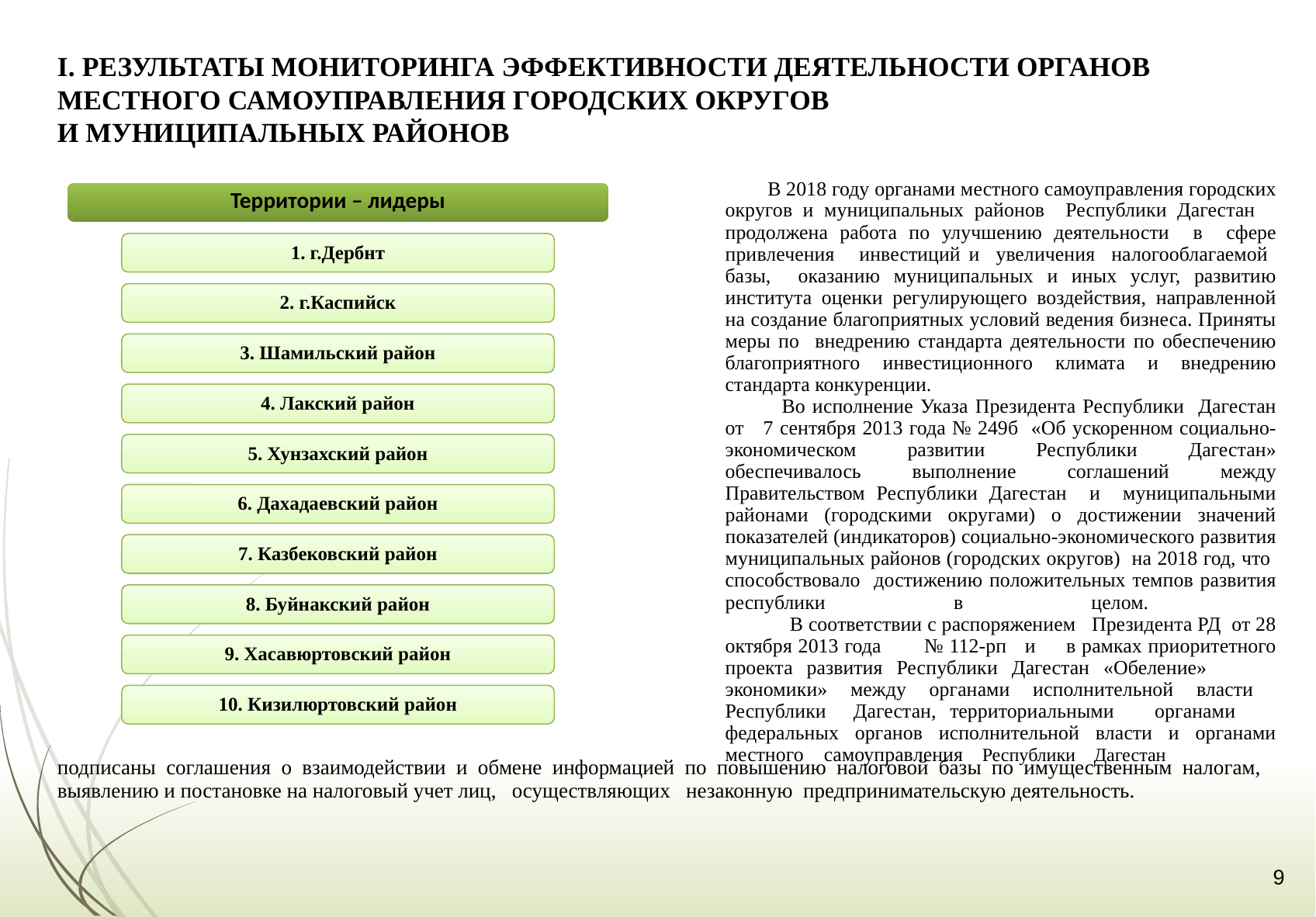

I. РЕЗУЛЬТАТЫ МОНИТОРИНГА ЭФФЕКТИВНОСТИ ДЕЯТЕЛЬНОСТИ ОРГАНОВ МЕСТНОГО САМОУПРАВЛЕНИЯ ГОРОДСКИХ ОКРУГОВ
И МУНИЦИПАЛЬНЫХ РАЙОНОВ
# В 2018 году органами местного самоуправления городских округов и муниципальных районов  Республики Дагестан   продолжена работа по улучшению деятельности  в  сфере привлечения   инвестиций и  увеличения  налогооблагаемой  базы,  оказанию муниципальных и иных услуг, развитию института оценки регулирующего воздействия, направленной на создание благоприятных условий ведения бизнеса. Приняты меры по  внедрению стандарта деятельности по обеспечению благоприятного инвестиционного климата и внедрению стандарта конкуренции.
Во исполнение Указа Президента Республики  Дагестан от   7 сентября 2013 года № 249б  «Об ускоренном социально-экономическом развитии Республики Дагестан» обеспечивалось выполнение соглашений между Правительством Республики Дагестан  и  муниципальными районами (городскими округами) о достижении значений показателей (индикаторов) социально-экономического развития муниципальных районов (городских округов)  на 2018 год, что  способствовало  достижению положительных темпов развития республики в целом.
            В соответствии с распоряжением   Президента РД  от 28 октября 2013 года       № 112-рп   и     в рамках приоритетного проекта развития Республики Дагестан «Обеление»      экономики» между органами исполнительной власти  Республики  Дагестан, территориальными   органами    федеральных органов исполнительной власти и органами местного    самоуправления    Республики    Дагестан

Территории – лидеры
1. г.Дербнт
2. г.Каспийск
3. Шамильский район
4. Лакский район
5. Хунзахский район
6. Дахадаевский район
7. Казбековский район
8. Буйнакский район
9. Хасавюртовский район
10. Кизилюртовский район
подписаны соглашения о взаимодействии и обмене информацией по повышению налоговой базы по имущественным налогам, выявлению и постановке на налоговый учет лиц,   осуществляющих   незаконную  предпринимательскую деятельность.
9